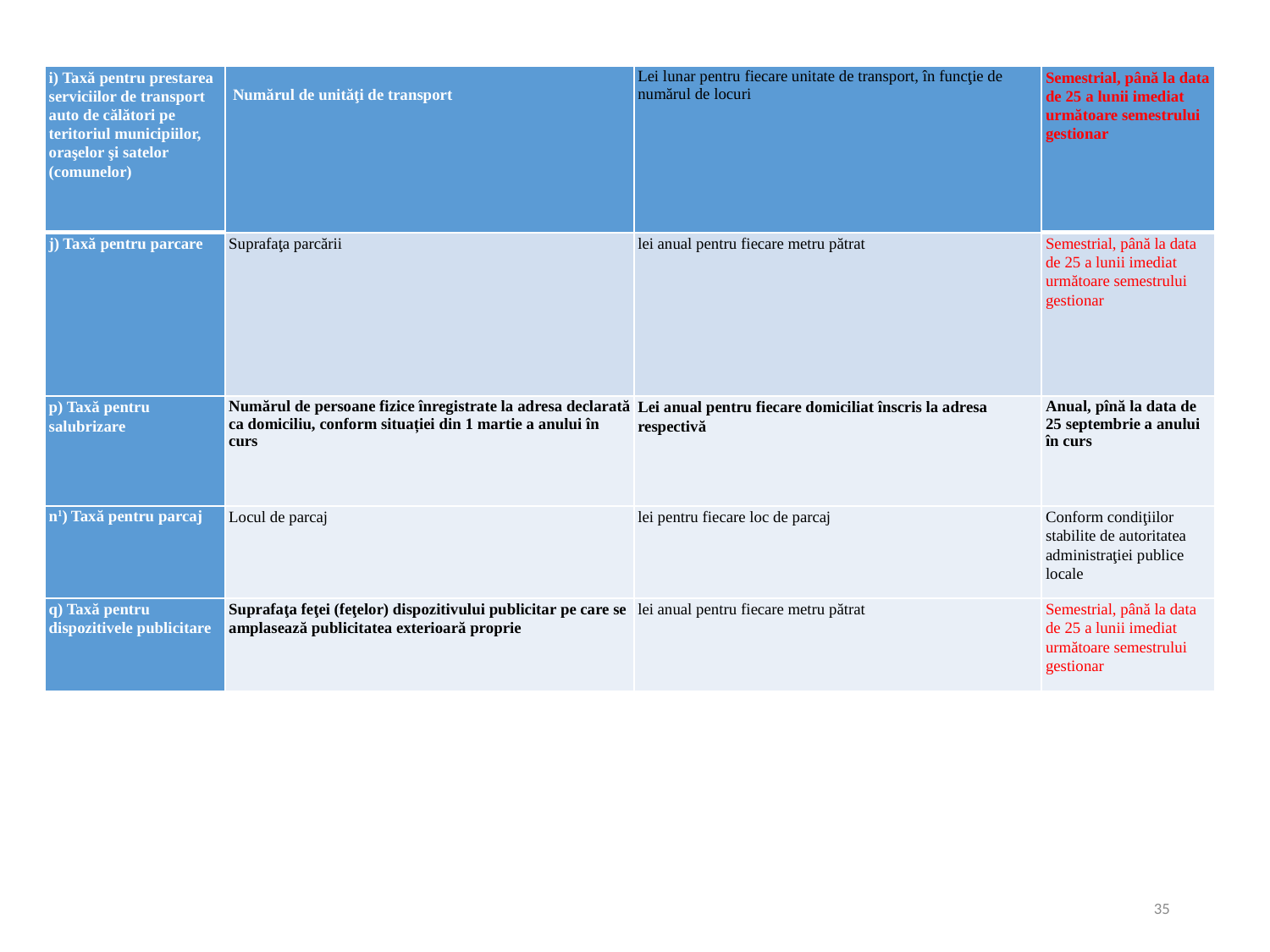

| i) Taxă pentru prestarea serviciilor de transport auto de călători pe teritoriul municipiilor, oraşelor şi satelor (comunelor) | Numărul de unităţi de transport | Lei lunar pentru fiecare unitate de transport, în funcţie de numărul de locuri | Semestrial, până la data de 25 a lunii imediat următoare semestrului gestionar |
| --- | --- | --- | --- |
| j) Taxă pentru parcare | Suprafaţa parcării | lei anual pentru fiecare metru pătrat | Semestrial, până la data de 25 a lunii imediat următoare semestrului gestionar |
| p) Taxă pentru salubrizare | Numărul de persoane fizice înregistrate la adresa declarată ca domiciliu, conform situației din 1 martie a anului în curs | Lei anual pentru fiecare domiciliat înscris la adresa respectivă | Anual, pînă la data de 25 septembrie a anului în curs |
| n1) Taxă pentru parcaj | Locul de parcaj | lei pentru fiecare loc de parcaj | Conform condiţiilor stabilite de autoritatea administraţiei publice locale |
| q) Taxă pentru dispozitivele publicitare | Suprafaţa feţei (feţelor) dispozitivului publicitar pe care se amplasează publicitatea exterioară proprie | lei anual pentru fiecare metru pătrat | Semestrial, până la data de 25 a lunii imediat următoare semestrului gestionar |
35